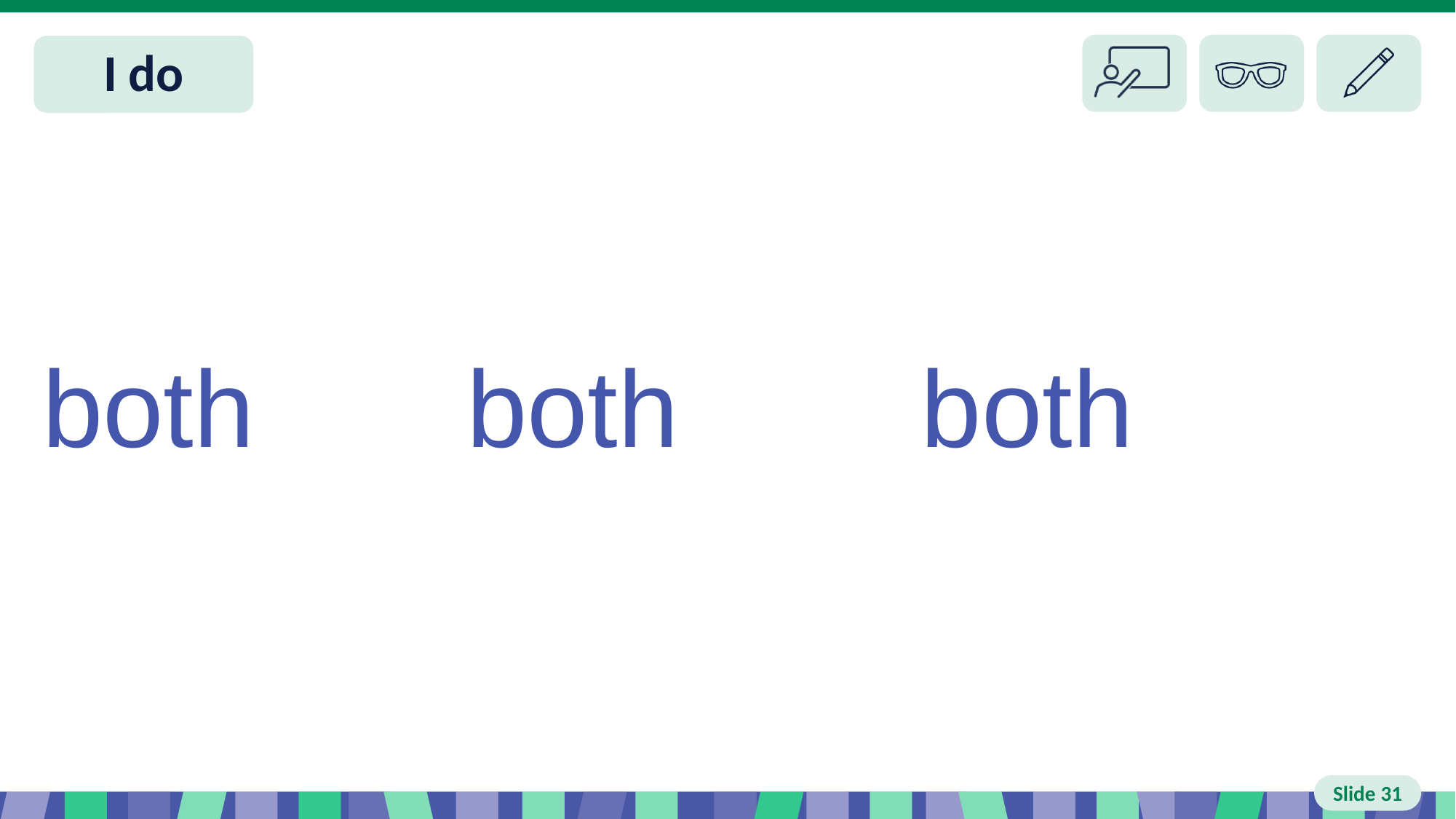

# Slide 31 I do
both       both        both